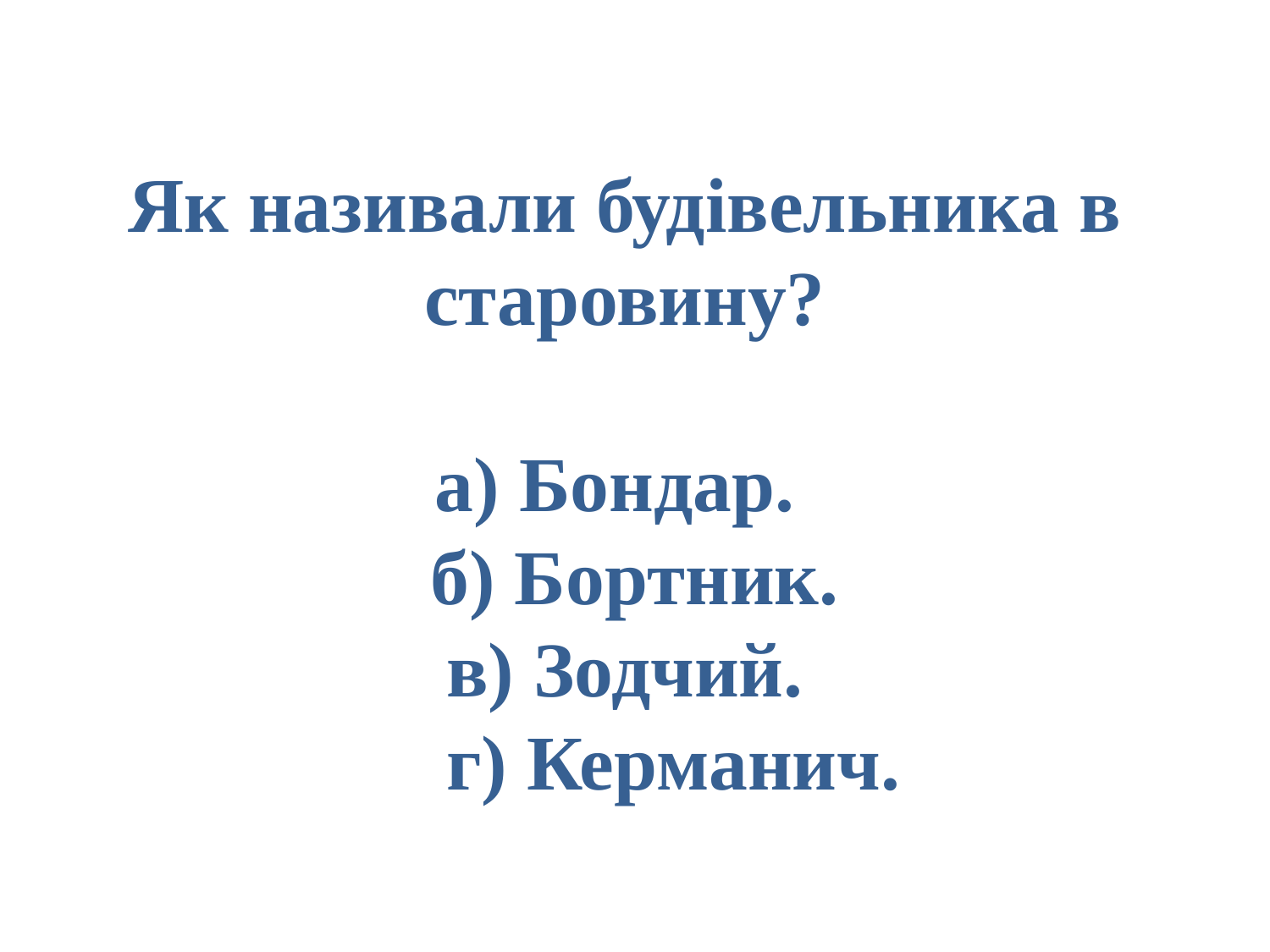

# Як називали будівельника в старовину? а) Бондар. б) Бортник. в) Зодчий. г) Керманич.